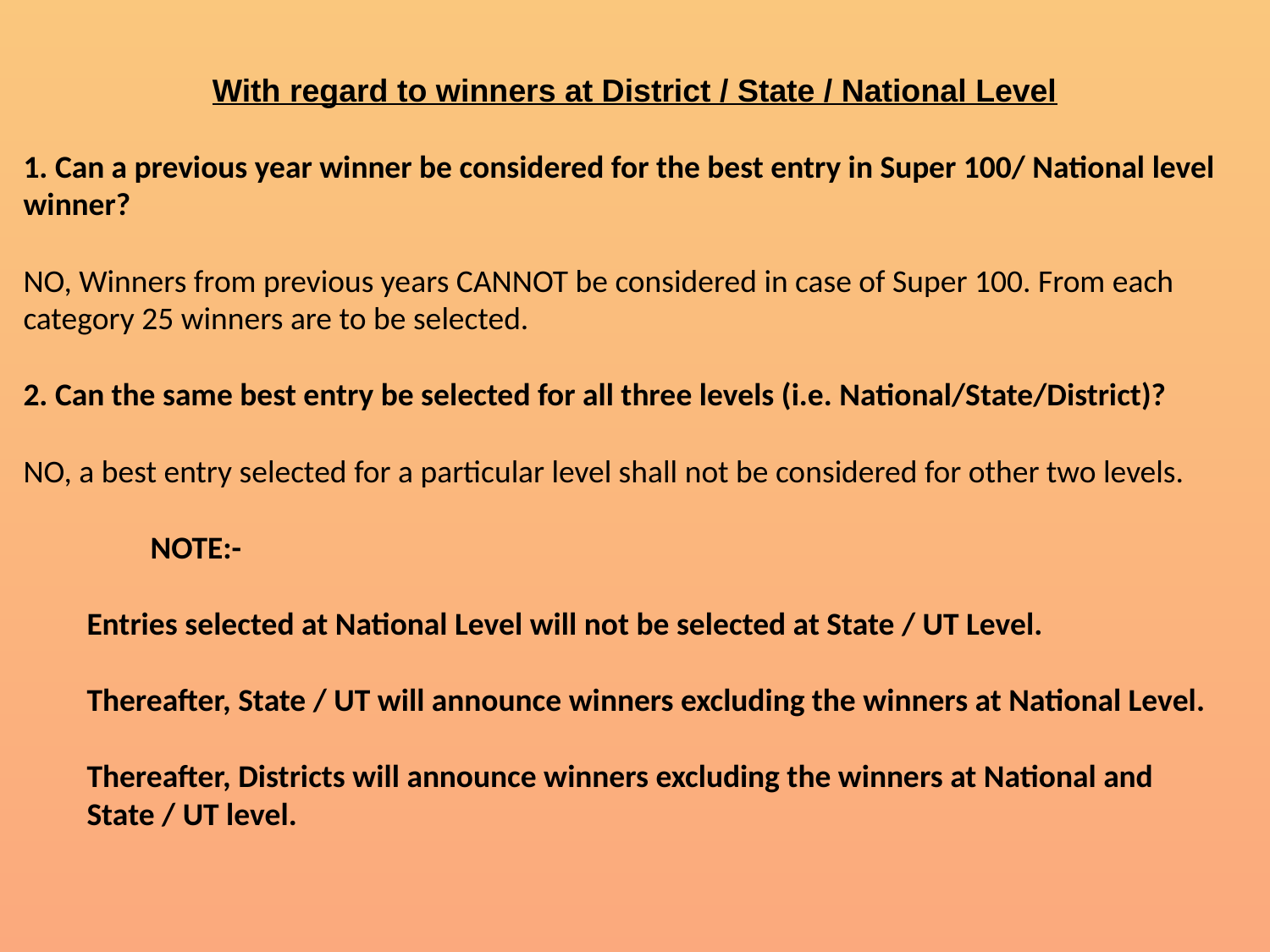

With regard to winners at District / State / National Level

1. Can a previous year winner be considered for the best entry in Super 100/ National level winner?

NO, Winners from previous years CANNOT be considered in case of Super 100. From each category 25 winners are to be selected.

2. Can the same best entry be selected for all three levels (i.e. National/State/District)?

NO, a best entry selected for a particular level shall not be considered for other two levels.

	NOTE:-

Entries selected at National Level will not be selected at State / UT Level.

Thereafter, State / UT will announce winners excluding the winners at National Level.

Thereafter, Districts will announce winners excluding the winners at National and State / UT level.